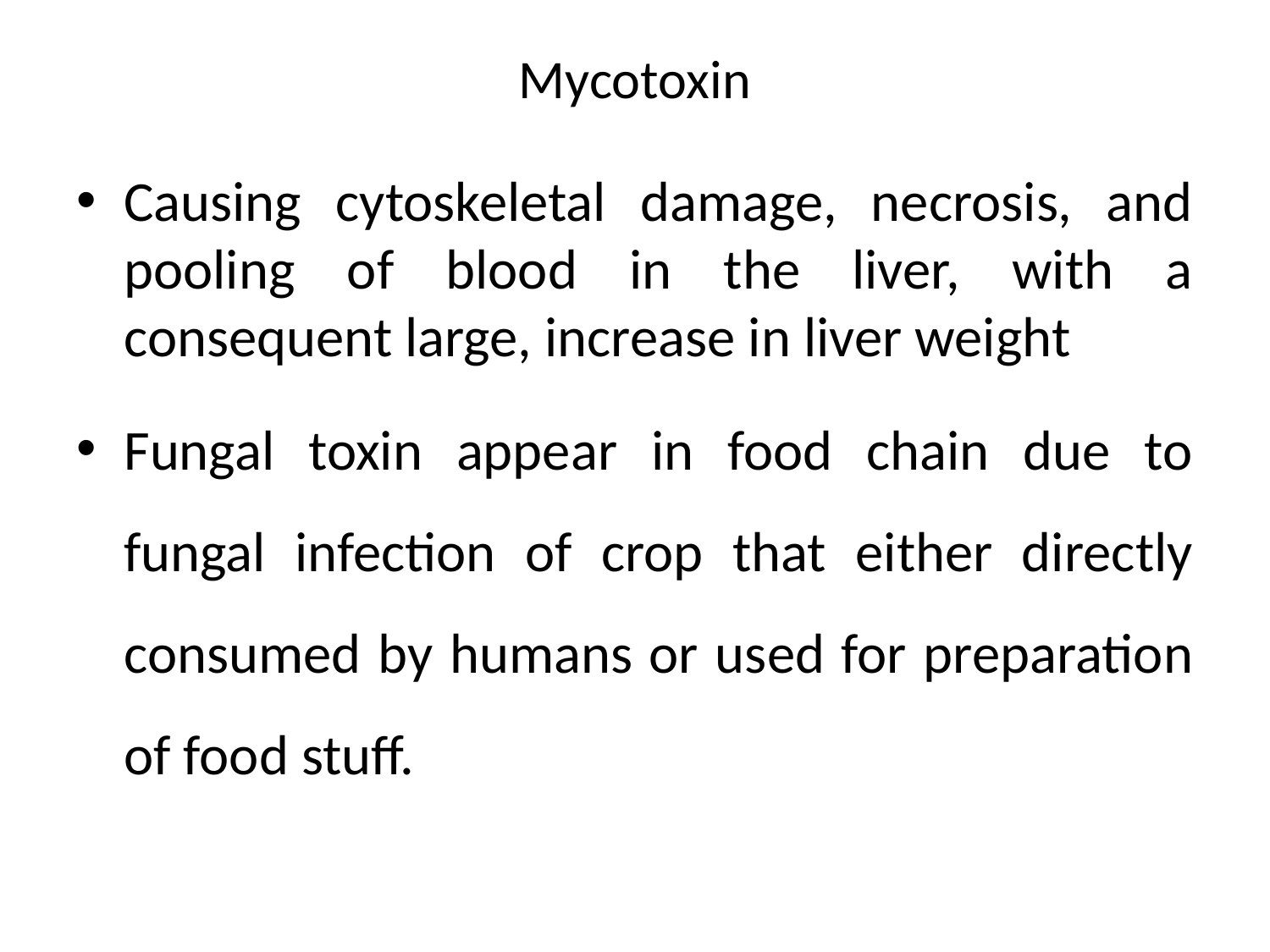

# Mycotoxin
Causing cytoskeletal damage, necrosis, and pooling of blood in the liver, with a consequent large, increase in liver weight
Fungal toxin appear in food chain due to fungal infection of crop that either directly consumed by humans or used for preparation of food stuff.